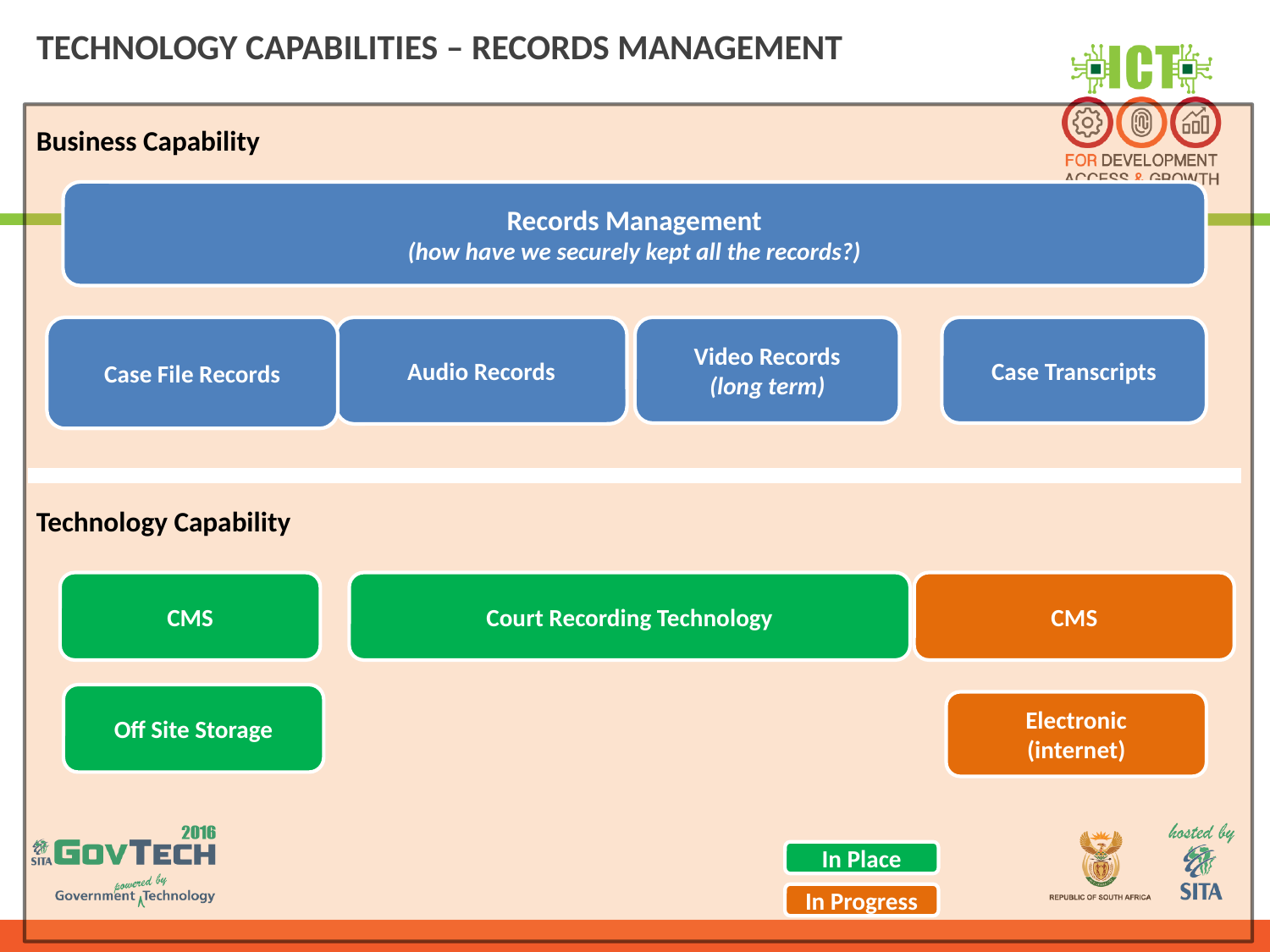

# TECHNOLOGY CAPABILITIES – RECORDS MANAGEMENT

Business Capability
Records Management
(how have we securely kept all the records?)

Case File Records

Case Transcripts

Audio Records

Video Records
(long term)

Technology Capability
CMS
CMS
Court Recording Technology
Off Site Storage
Electronic
(internet)
In Place

In Progress